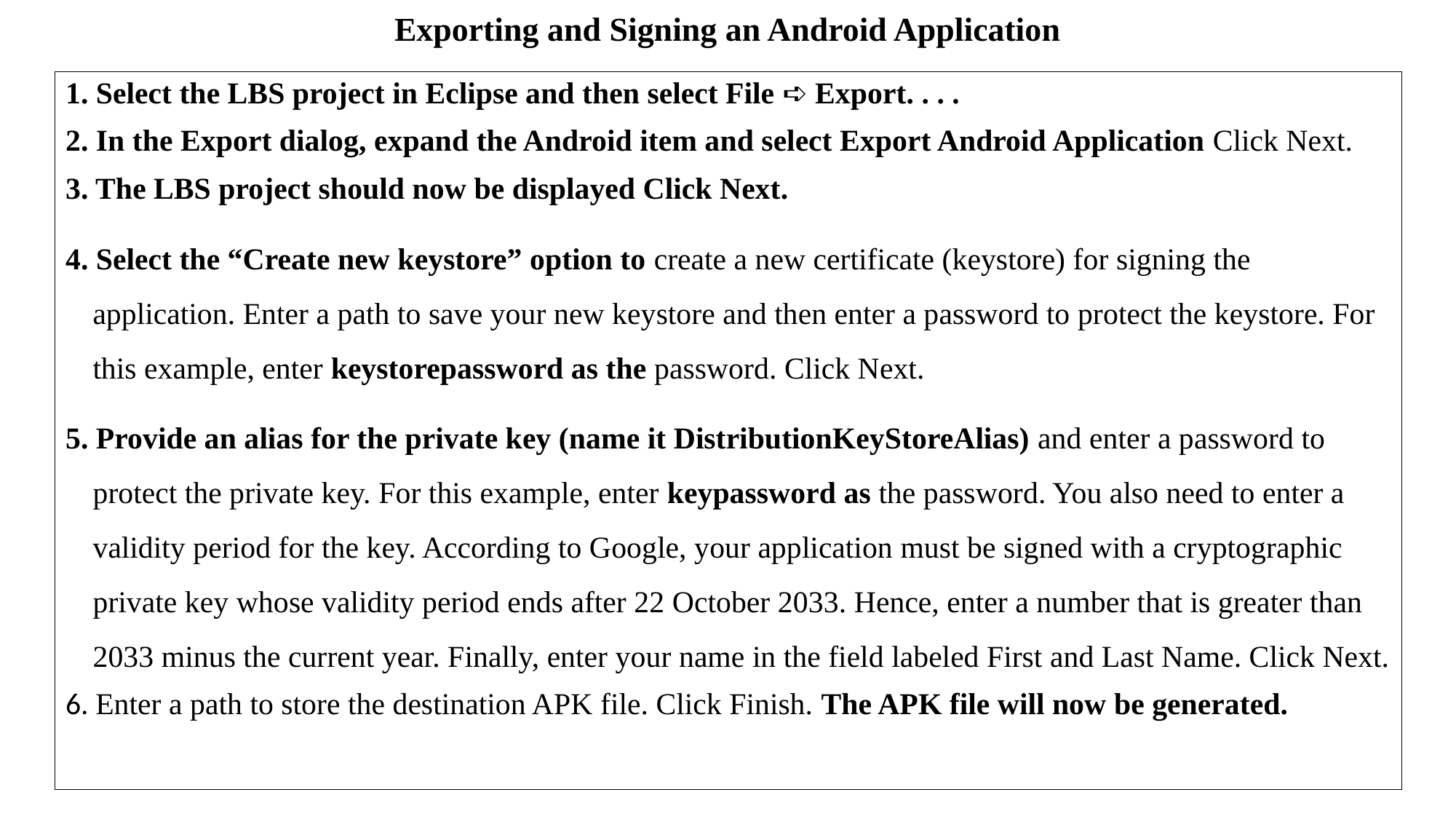

# Exporting and Signing an Android Application
1. Select the LBS project in Eclipse and then select File ➪ Export. . . .
2. In the Export dialog, expand the Android item and select Export Android Application Click Next.
3. The LBS project should now be displayed Click Next.
4. Select the “Create new keystore” option to create a new certificate (keystore) for signing the application. Enter a path to save your new keystore and then enter a password to protect the keystore. For this example, enter keystorepassword as the password. Click Next.
5. Provide an alias for the private key (name it DistributionKeyStoreAlias) and enter a password to protect the private key. For this example, enter keypassword as the password. You also need to enter a validity period for the key. According to Google, your application must be signed with a cryptographic private key whose validity period ends after 22 October 2033. Hence, enter a number that is greater than 2033 minus the current year. Finally, enter your name in the field labeled First and Last Name. Click Next.
6. Enter a path to store the destination APK file. Click Finish. The APK file will now be generated.